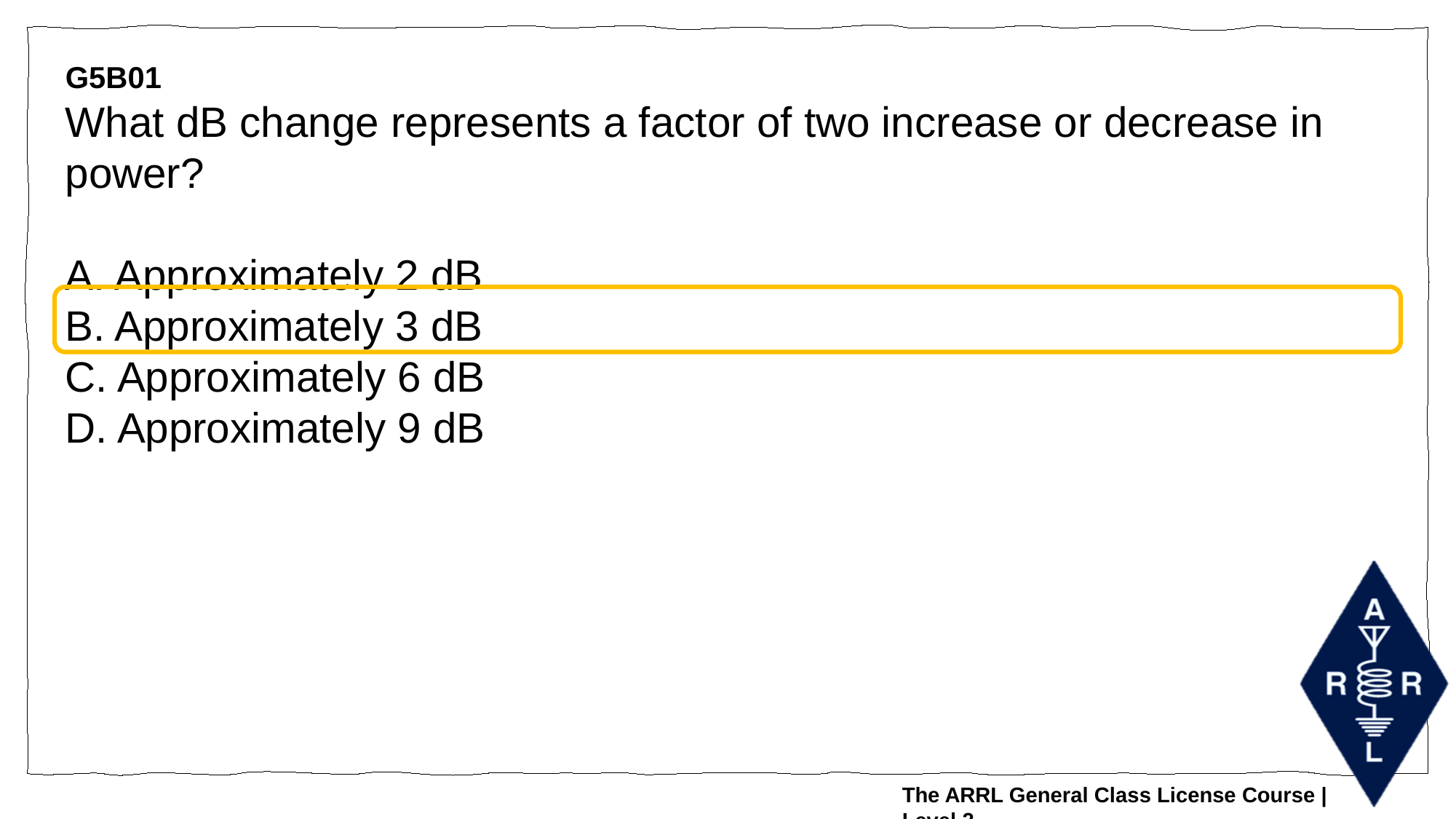

G5B01
What dB change represents a factor of two increase or decrease in power?

A. Approximately 2 dB
B. Approximately 3 dB
C. Approximately 6 dB
D. Approximately 9 dB